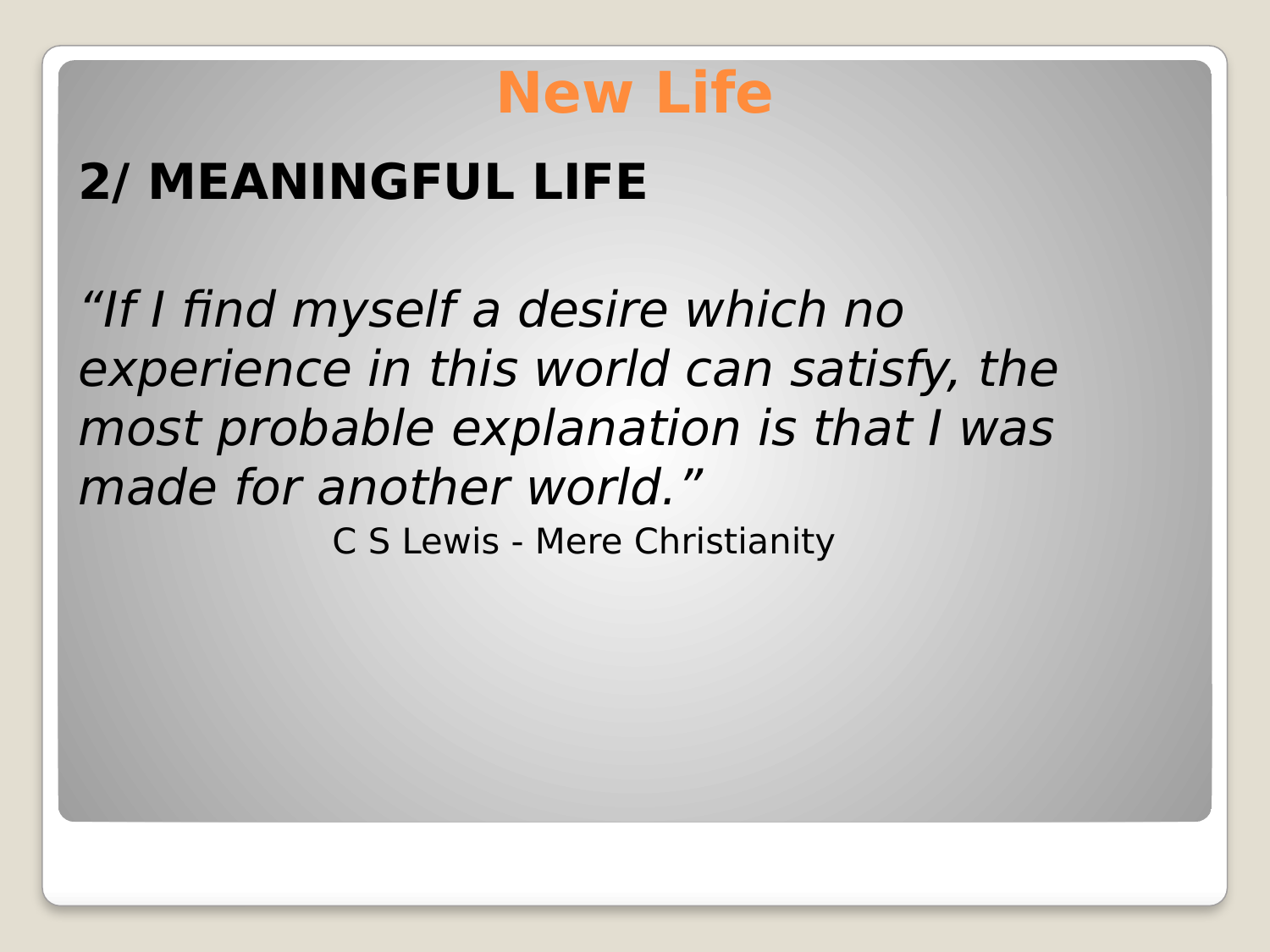

# New Life
2/ MEANINGFUL LIFE

“If I find myself a desire which no experience in this world can satisfy, the most probable explanation is that I was made for another world.”
		C S Lewis - Mere Christianity